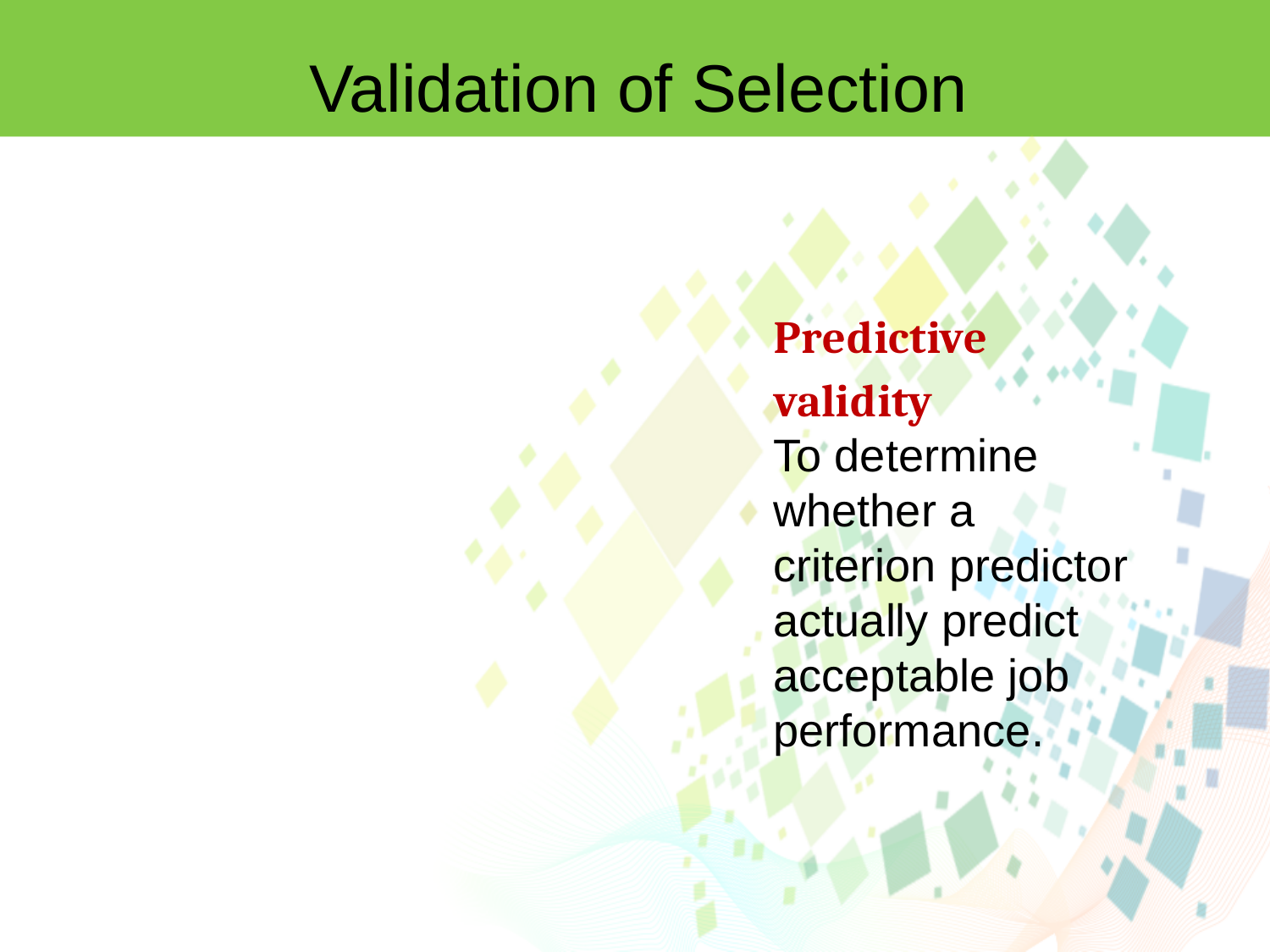

Validation of Selection
Predictive validity
To determine whether a criterion predictor actually predict acceptable job performance.